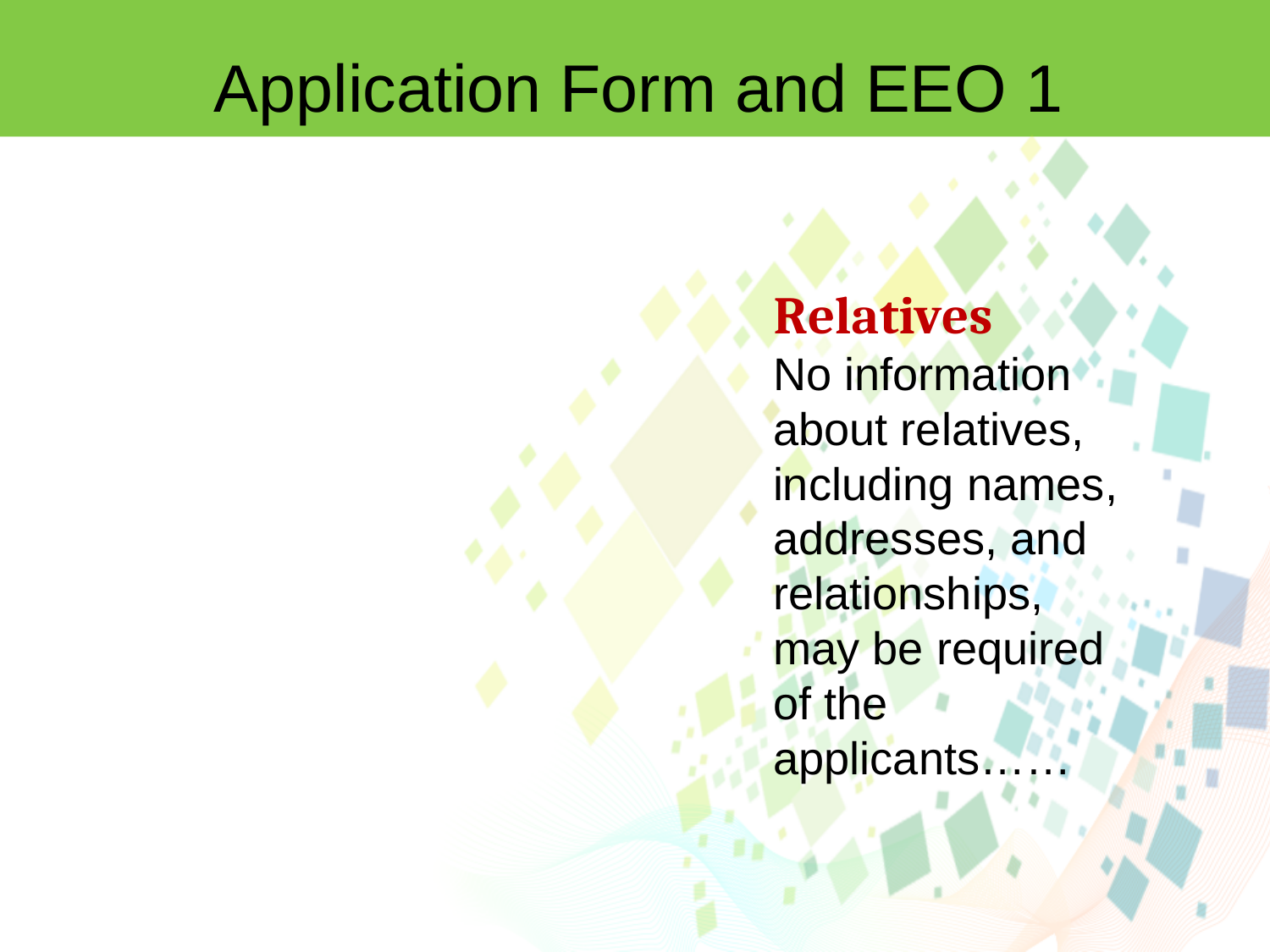

Application Form and EEO 1
Relatives
No information about relatives, including names, addresses, and relationships, may be required of the applicants……